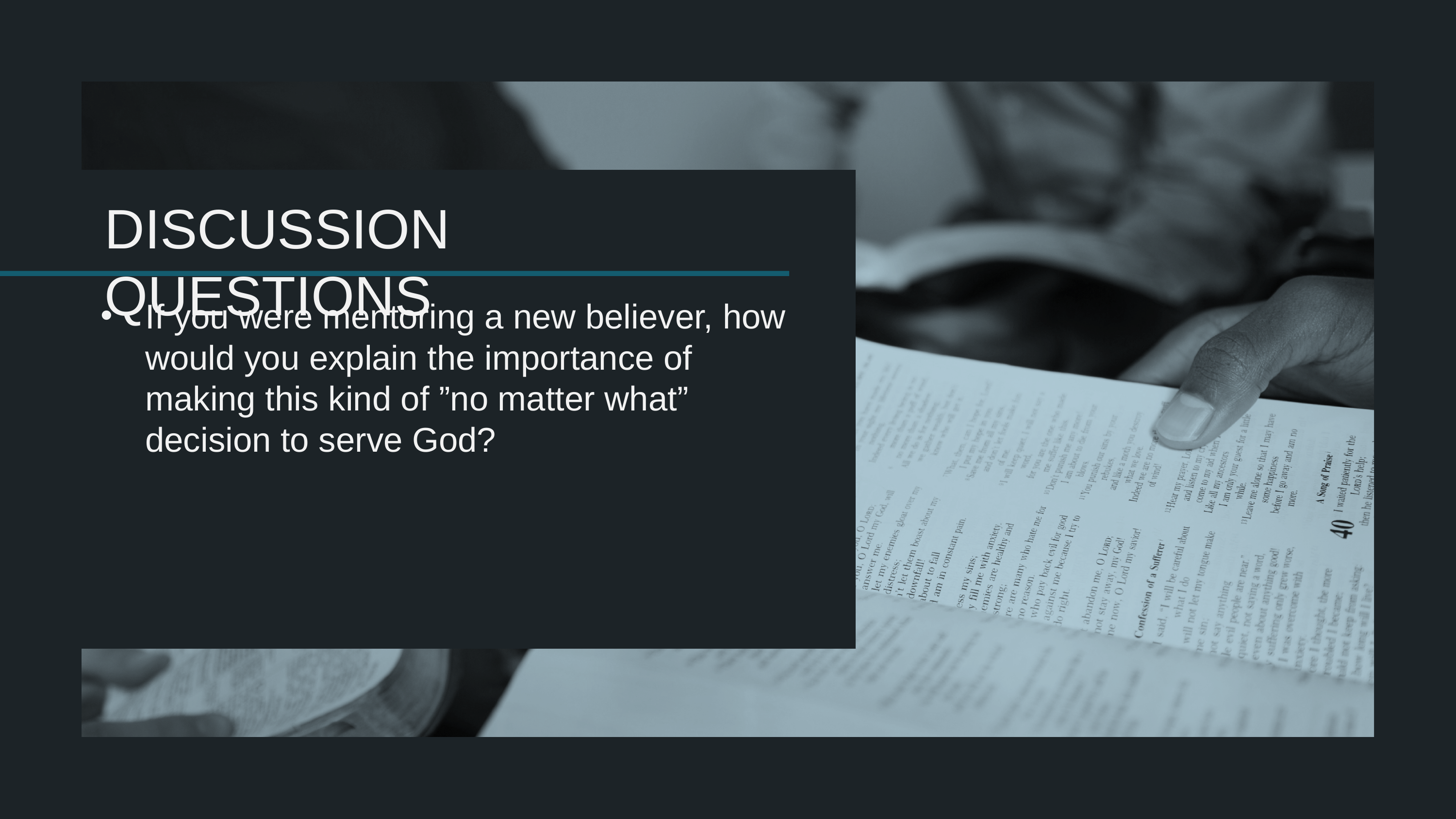

If you were mentoring a new believer, how would you explain the importance of making this kind of ”no matter what” decision to serve God?